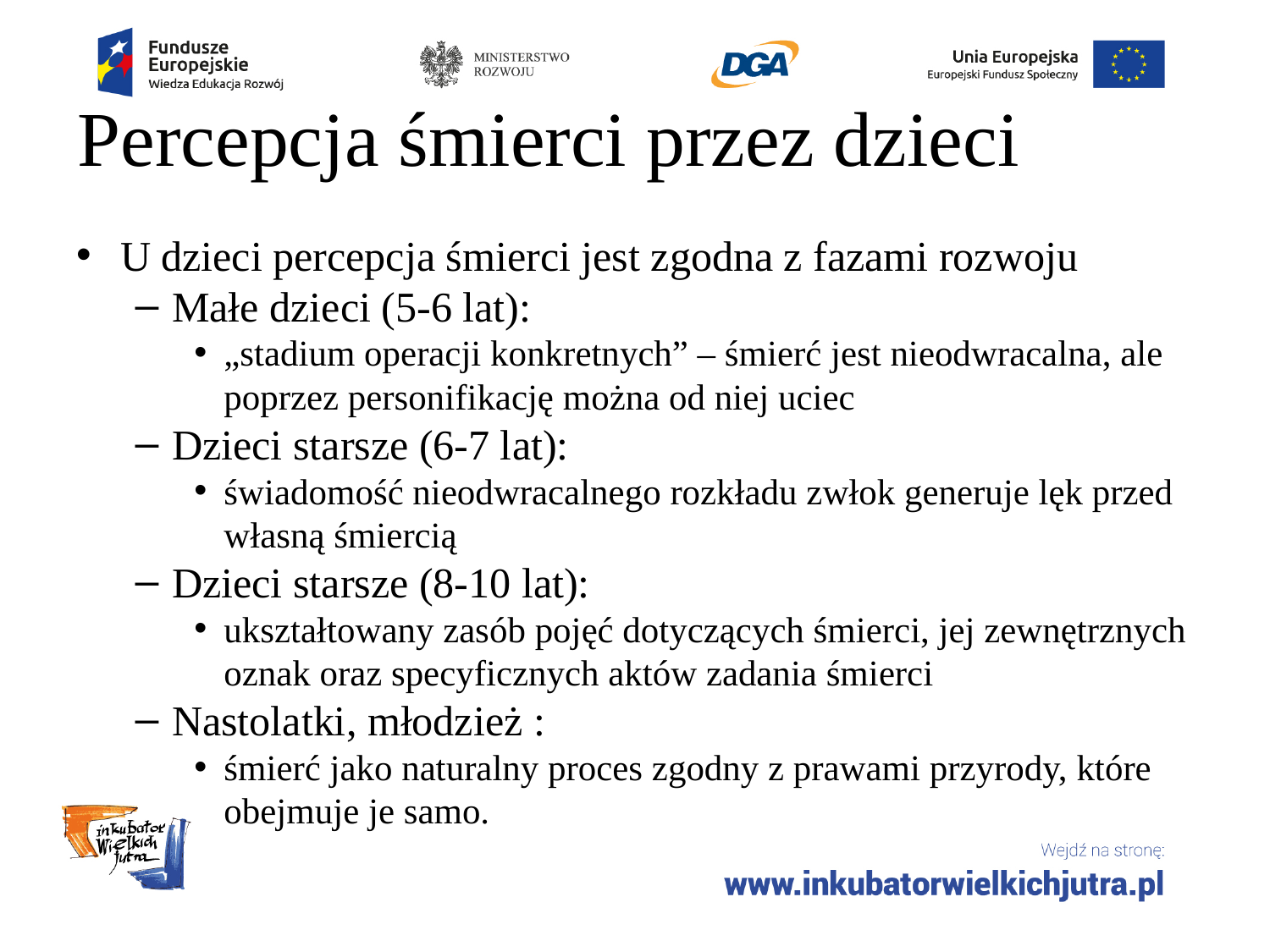

# Percepcja śmierci przez dzieci
U dzieci percepcja śmierci jest zgodna z fazami rozwoju
Małe dzieci (5-6 lat):
„stadium operacji konkretnych” – śmierć jest nieodwracalna, ale poprzez personifikację można od niej uciec
Dzieci starsze (6-7 lat):
świadomość nieodwracalnego rozkładu zwłok generuje lęk przed własną śmiercią
Dzieci starsze (8-10 lat):
ukształtowany zasób pojęć dotyczących śmierci, jej zewnętrznych oznak oraz specyficznych aktów zadania śmierci
Nastolatki, młodzież :
śmierć jako naturalny proces zgodny z prawami przyrody, które obejmuje je samo.